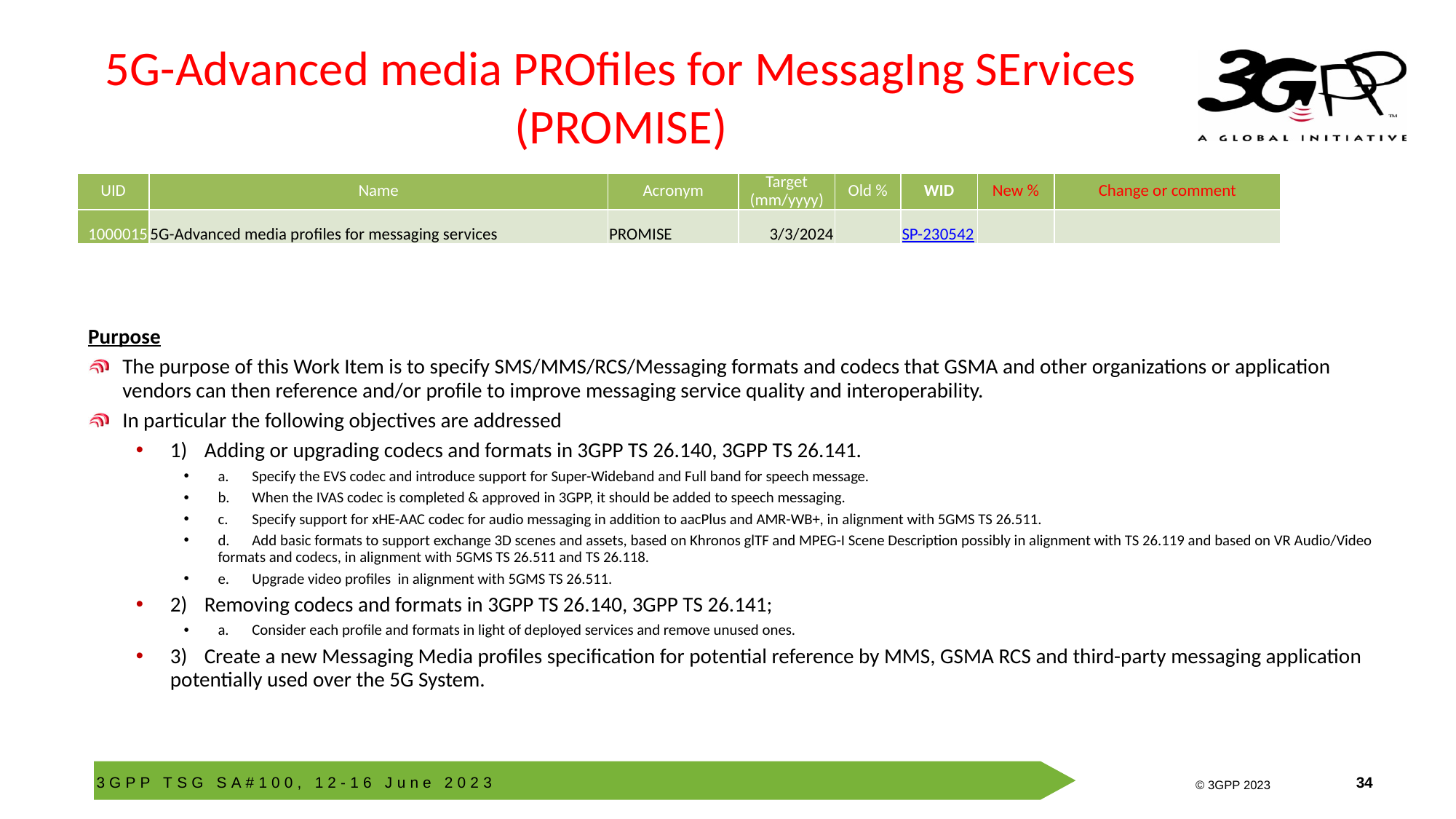

# 5G-Advanced media PROfiles for MessagIng SErvices (PROMISE)
| UID | Name | Acronym | Target (mm/yyyy) | Old % | WID | New % | Change or comment |
| --- | --- | --- | --- | --- | --- | --- | --- |
| 1000015 | 5G-Advanced media profiles for messaging services | PROMISE | 3/3/2024 |  | SP-230542 |  |  |
Purpose
The purpose of this Work Item is to specify SMS/MMS/RCS/Messaging formats and codecs that GSMA and other organizations or application vendors can then reference and/or profile to improve messaging service quality and interoperability.
In particular the following objectives are addressed
1)	Adding or upgrading codecs and formats in 3GPP TS 26.140, 3GPP TS 26.141.
a.	Specify the EVS codec and introduce support for Super-Wideband and Full band for speech message.
b.	When the IVAS codec is completed & approved in 3GPP, it should be added to speech messaging.
c.	Specify support for xHE-AAC codec for audio messaging in addition to aacPlus and AMR-WB+, in alignment with 5GMS TS 26.511.
d.	Add basic formats to support exchange 3D scenes and assets, based on Khronos glTF and MPEG-I Scene Description possibly in alignment with TS 26.119 and based on VR Audio/Video formats and codecs, in alignment with 5GMS TS 26.511 and TS 26.118.
e.	Upgrade video profiles  in alignment with 5GMS TS 26.511.
2)	Removing codecs and formats in 3GPP TS 26.140, 3GPP TS 26.141;
a.	Consider each profile and formats in light of deployed services and remove unused ones.
3)	Create a new Messaging Media profiles specification for potential reference by MMS, GSMA RCS and third-party messaging application potentially used over the 5G System.